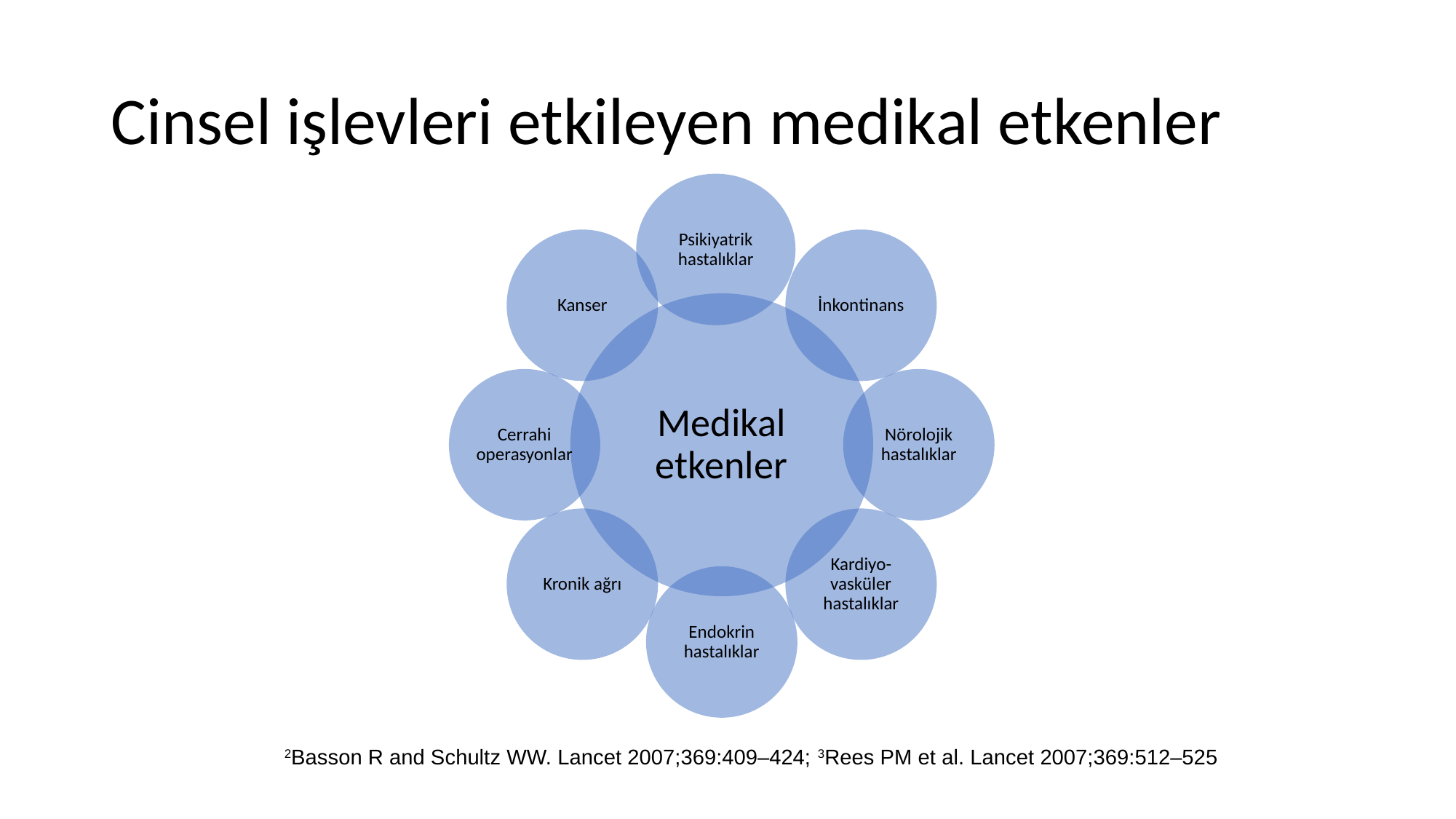

# Cinsel işlevleri etkileyen medikal etkenler
Medikal etkenler
Psikiyatrik hastalıklar
İnkontinans
Nörolojik hastalıklar
Kardiyo-vasküler hastalıklar
Endokrin hastalıklar
Kronik ağrı
Cerrahi operasyonlar
Kanser
2Basson R and Schultz WW. Lancet 2007;369:409–424; 3Rees PM et al. Lancet 2007;369:512–525